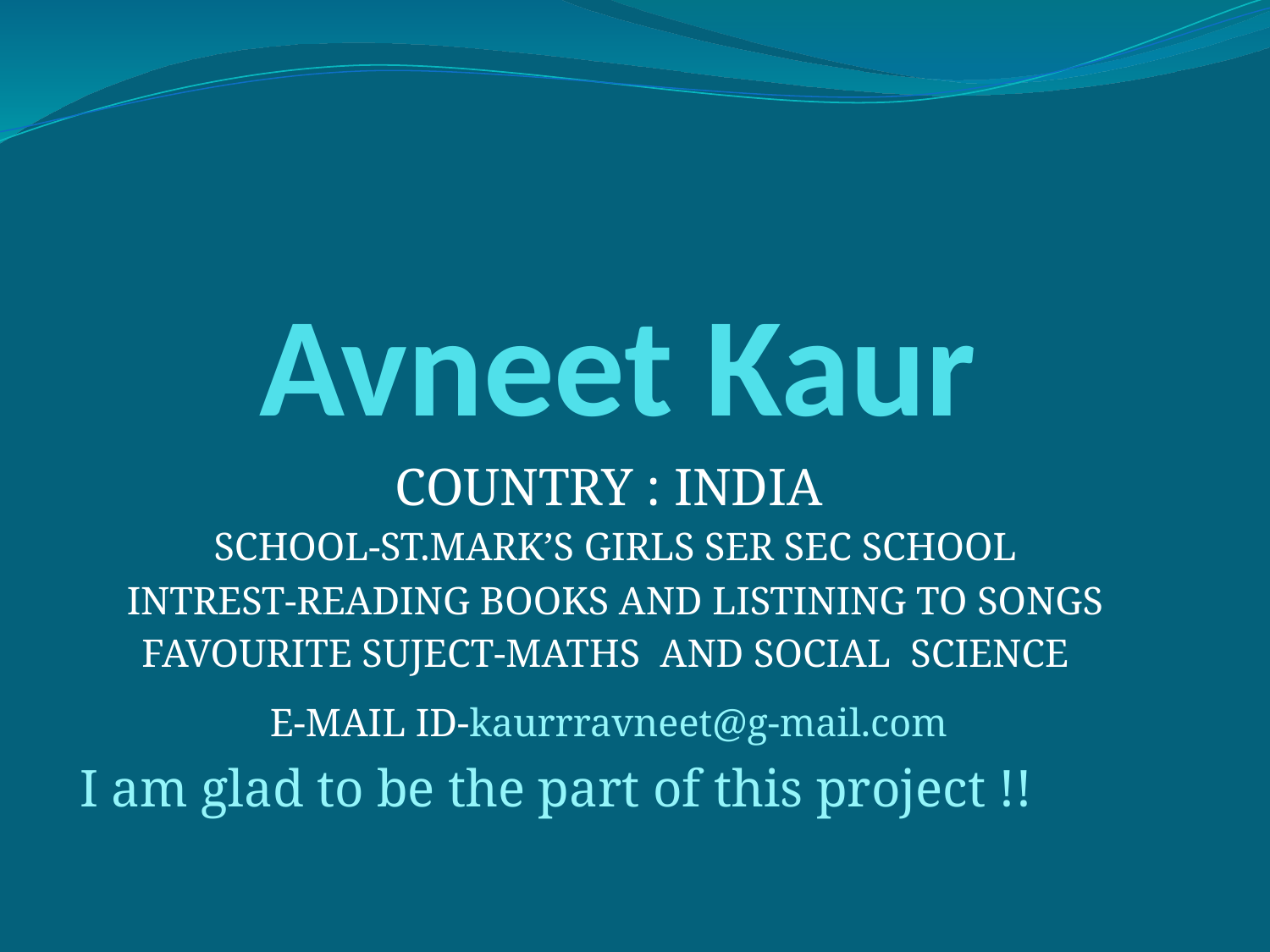

# Avneet Kaur
COUNTRY : INDIA
SCHOOL-ST.MARK’S GIRLS SER SEC SCHOOL
INTREST-READING BOOKS AND LISTINING TO SONGS
FAVOURITE SUJECT-MATHS  AND SOCIAL  SCIENCE
E-MAIL ID-kaurrravneet@g-mail.com
I am glad to be the part of this project !!